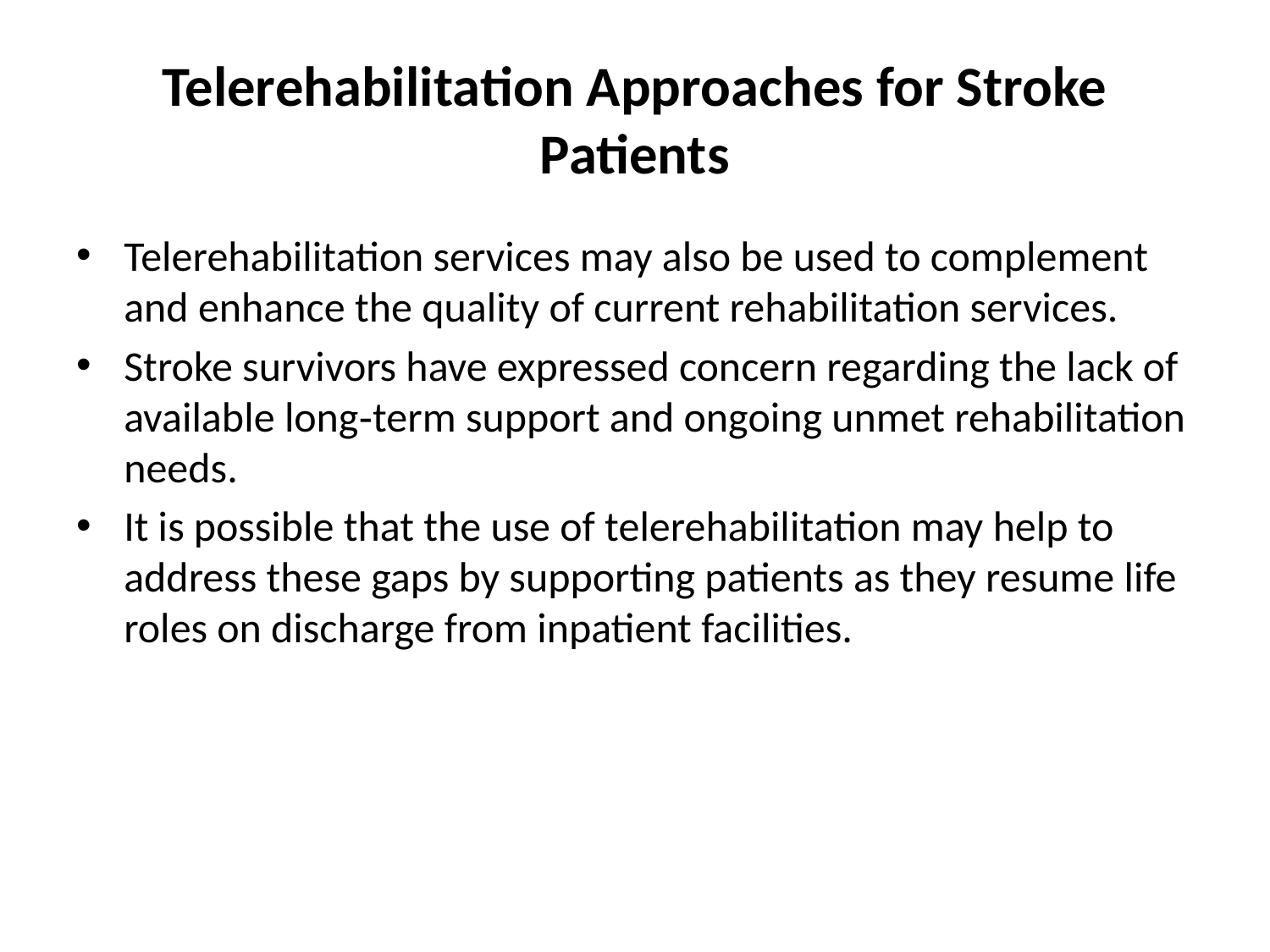

# Telerehabilitation Approaches for Stroke Patients
Telerehabilitation services may also be used to complement and enhance the quality of current rehabilitation services.
Stroke survivors have expressed concern regarding the lack of available long‐term support and ongoing unmet rehabilitation needs.
It is possible that the use of telerehabilitation may help to address these gaps by supporting patients as they resume life roles on discharge from inpatient facilities.